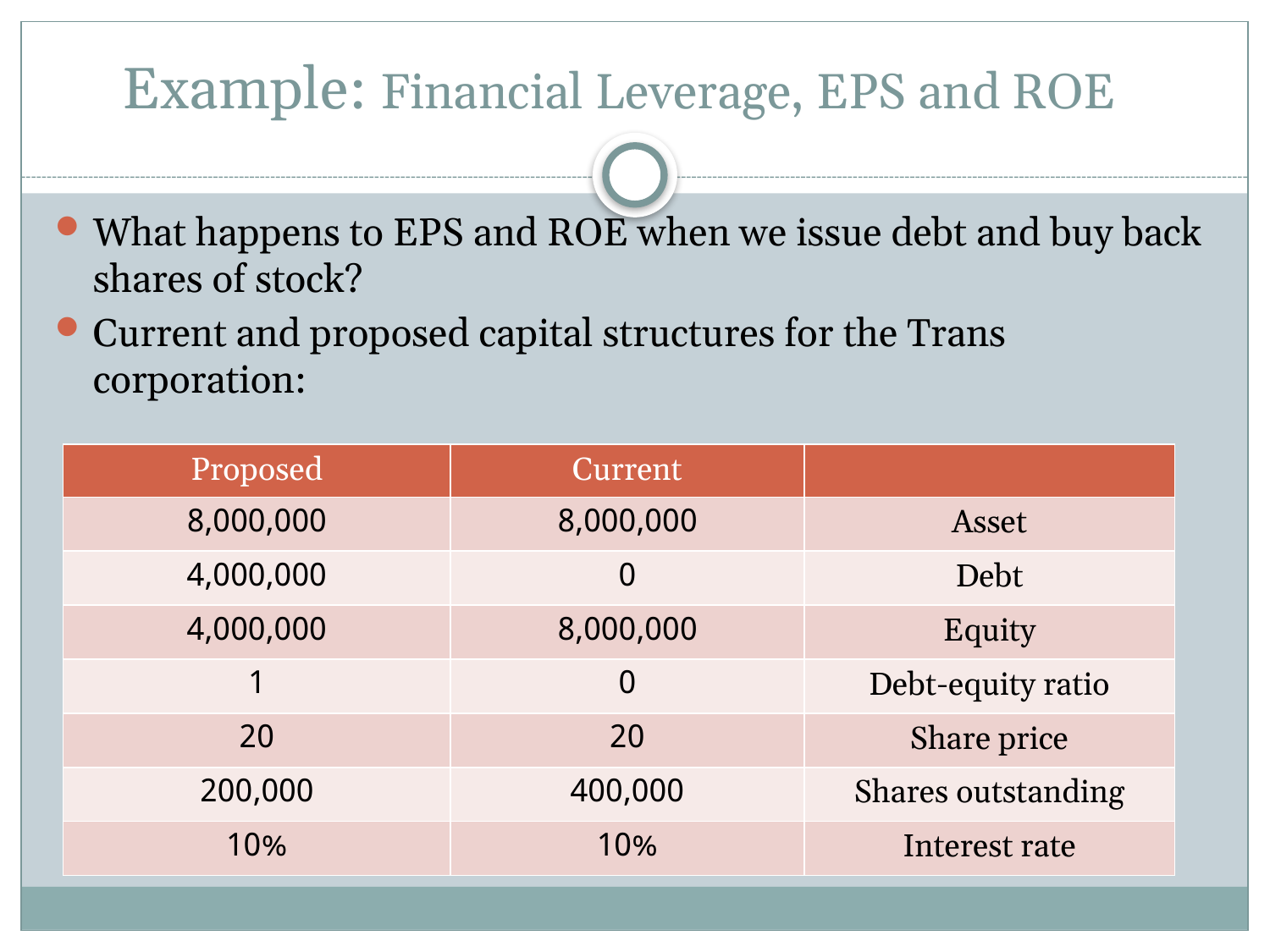

# Example: Financial Leverage, EPS and ROE
What happens to EPS and ROE when we issue debt and buy back shares of stock?
Current and proposed capital structures for the Trans corporation:

| Proposed | Current |  |
| --- | --- | --- |
| 8,000,000 | 8,000,000 | Asset |
| 4,000,000 | 0 | Debt |
| 4,000,000 | 8,000,000 | Equity |
| 1 | 0 | Debt-equity ratio |
| 20 | 20 | Share price |
| 200,000 | 400,000 | Shares outstanding |
| 10% | 10% | Interest rate |